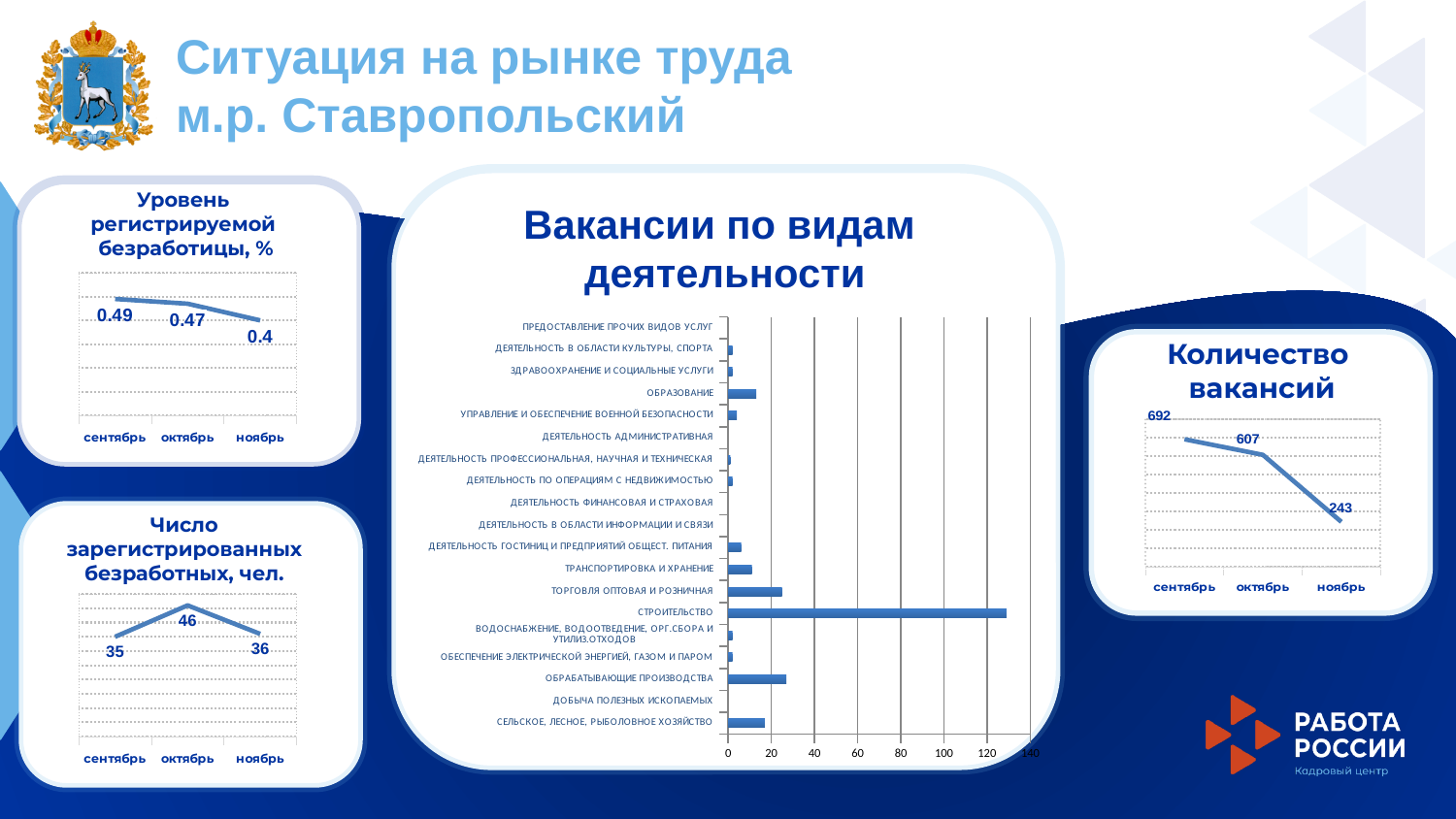

Ситуация на рынке труда
м.р. Ставропольский

Уровень
регистрируемой
безработицы, %
Вакансии по видам
деятельности

### Chart

| Category | Уровень |
|---|---|
| сентябрь | 0.49 |
| октябрь | 0.47 |
| ноябрь | 0.4 |

### Chart

| Category | Вакансии |
|---|---|
| СЕЛЬСКОЕ, ЛЕСНОЕ, РЫБОЛОВНОЕ ХОЗЯЙСТВО | 17.0 |
| ДОБЫЧА ПОЛЕЗНЫХ ИСКОПАЕМЫХ | 0.0 |
| ОБРАБАТЫВАЮЩИЕ ПРОИЗВОДСТВА | 27.0 |
| ОБЕСПЕЧЕНИЕ ЭЛЕКТРИЧЕСКОЙ ЭНЕРГИЕЙ, ГАЗОМ И ПАРОМ | 2.0 |
| ВОДОСНАБЖЕНИЕ, ВОДООТВЕДЕНИЕ, ОРГ.СБОРА И УТИЛИЗ.ОТХОДОВ | 2.0 |
| СТРОИТЕЛЬСТВО | 129.0 |
| ТОРГОВЛЯ ОПТОВАЯ И РОЗНИЧНАЯ | 25.0 |
| ТРАНСПОРТИРОВКА И ХРАНЕНИЕ | 11.0 |
| ДЕЯТЕЛЬНОСТЬ ГОСТИНИЦ И ПРЕДПРИЯТИЙ ОБЩЕСТ. ПИТАНИЯ | 6.0 |
| ДЕЯТЕЛЬНОСТЬ В ОБЛАСТИ ИНФОРМАЦИИ И СВЯЗИ | 0.0 |
| ДЕЯТЕЛЬНОСТЬ ФИНАНСОВАЯ И СТРАХОВАЯ | 0.0 |
| ДЕЯТЕЛЬНОСТЬ ПО ОПЕРАЦИЯМ С НЕДВИЖИМОСТЬЮ | 2.0 |
| ДЕЯТЕЛЬНОСТЬ ПРОФЕССИОНАЛЬНАЯ, НАУЧНАЯ И ТЕХНИЧЕСКАЯ | 1.0 |
| ДЕЯТЕЛЬНОСТЬ АДМИНИСТРАТИВНАЯ | 0.0 |
| УПРАВЛЕНИЕ И ОБЕСПЕЧЕНИЕ ВОЕННОЙ БЕЗОПАСНОСТИ | 4.0 |
| ОБРАЗОВАНИЕ | 13.0 |
| ЗДРАВООХРАНЕНИЕ И СОЦИАЛЬНЫЕ УСЛУГИ | 2.0 |
| ДЕЯТЕЛЬНОСТЬ В ОБЛАСТИ КУЛЬТУРЫ, СПОРТА | 2.0 |
| ПРЕДОСТАВЛЕНИЕ ПРОЧИХ ВИДОВ УСЛУГ | 0.0 |
Количество
вакансий

### Chart

| Category | Ряд 1 |
|---|---|
| сентябрь | 692.0 |
| октябрь | 607.0 |
| ноябрь | 243.0 |
Число
зарегистрированных
безработных, чел.

### Chart

| Category | Ряд 1 |
|---|---|
| сентябрь | 35.0 |
| октябрь | 46.0 |
| ноябрь | 36.0 |